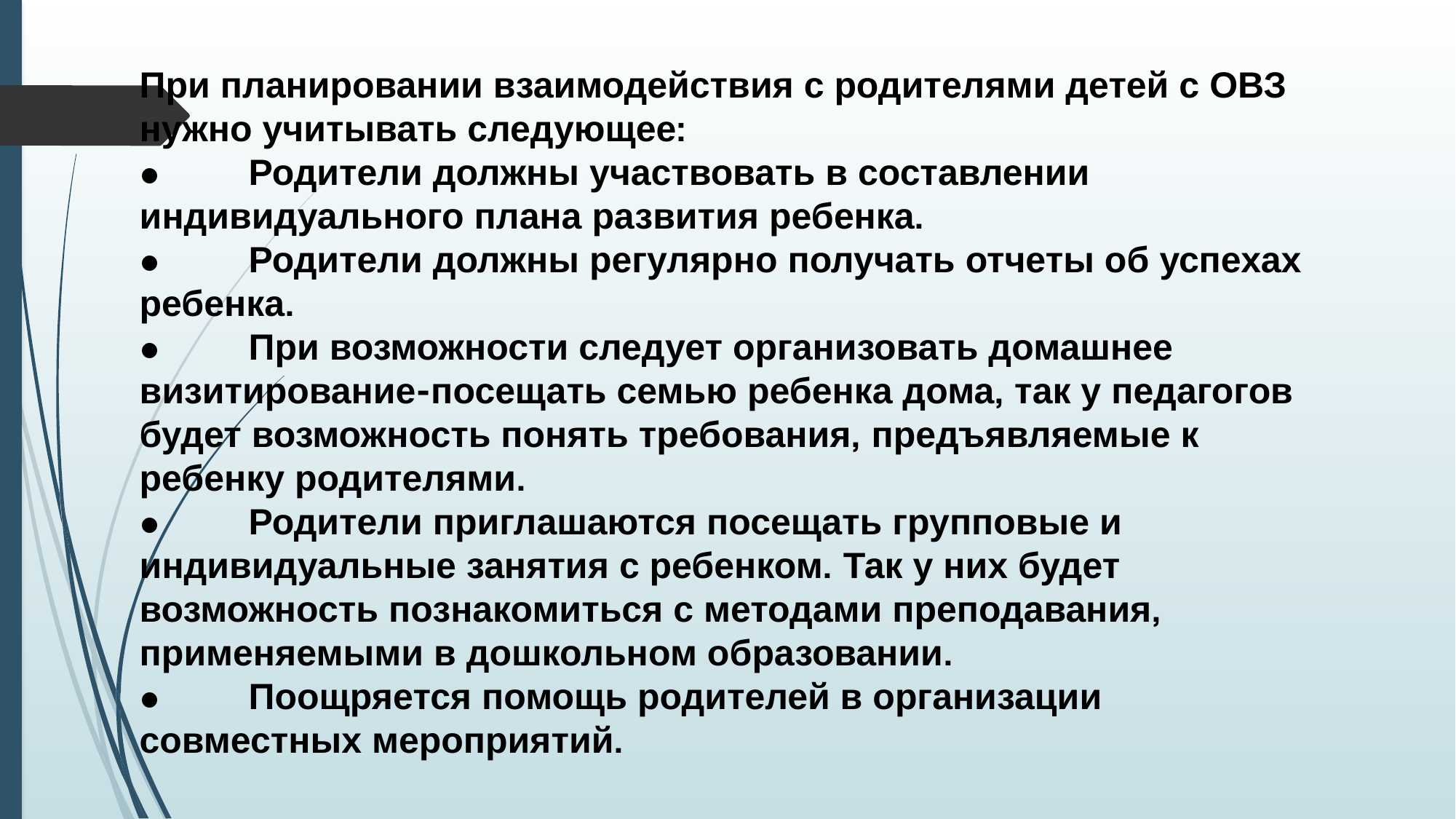

При планировании взаимодействия с родителями детей с ОВЗ нужно учитывать следующее:
•	Родители должны участвовать в составлении индивидуального плана развития ребенка.
•	Родители должны регулярно получать отчеты об успехах ребенка.
•	При возможности следует организовать домашнее визитирование-посещать семью ребенка дома, так у педагогов будет возможность понять требования, предъявляемые к ребенку родителями.
•	Родители приглашаются посещать групповые и индивидуальные занятия с ребенком. Так у них будет возможность познакомиться с методами преподавания, применяемыми в дошкольном образовании.
•	Поощряется помощь родителей в организации совместных мероприятий.